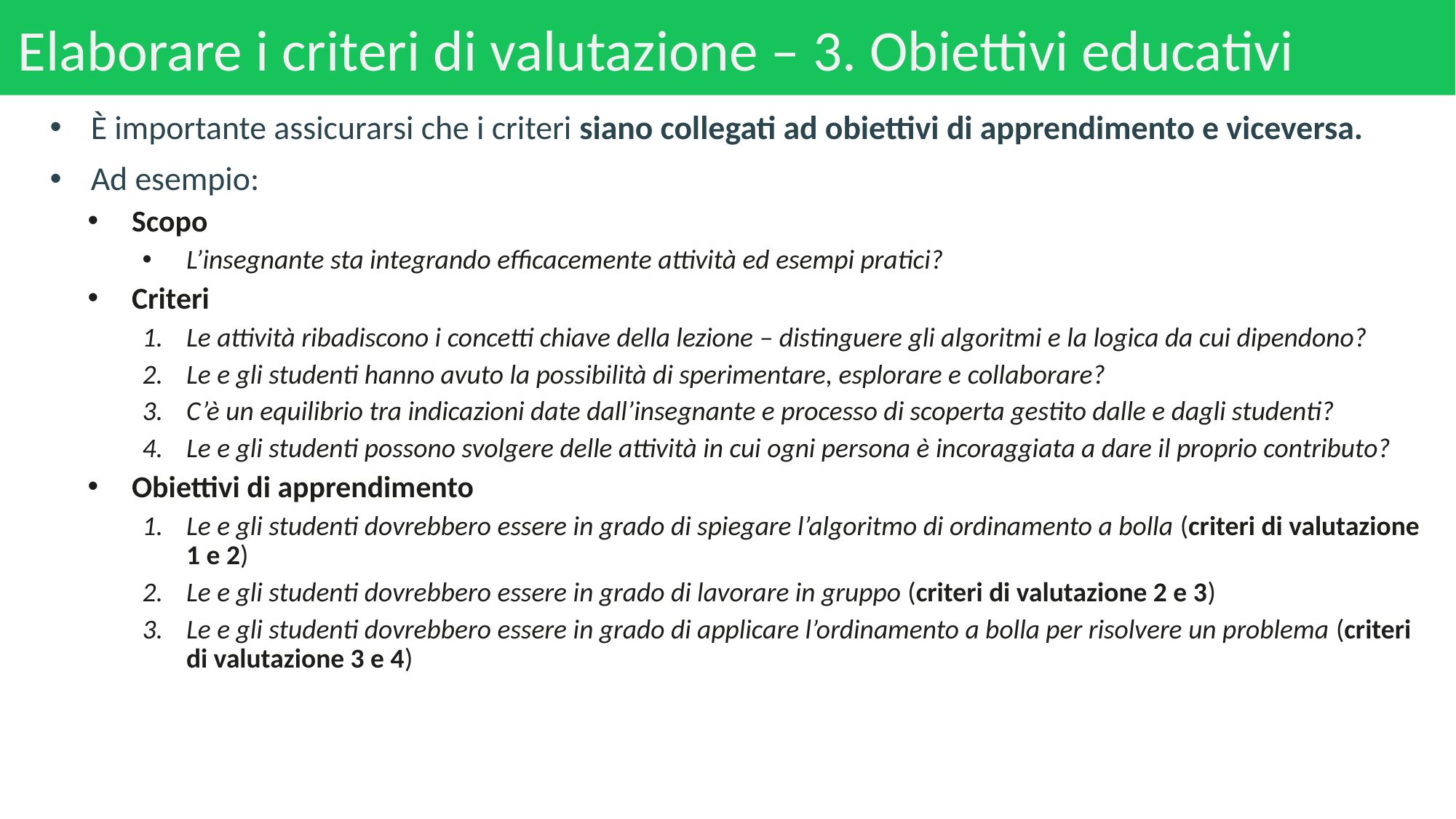

# Elaborare i criteri di valutazione – 3. Obiettivi educativi
È importante assicurarsi che i criteri siano collegati ad obiettivi di apprendimento e viceversa.
Ad esempio:
Scopo
L’insegnante sta integrando efficacemente attività ed esempi pratici?
Criteri
Le attività ribadiscono i concetti chiave della lezione – distinguere gli algoritmi e la logica da cui dipendono?
Le e gli studenti hanno avuto la possibilità di sperimentare, esplorare e collaborare?
C’è un equilibrio tra indicazioni date dall’insegnante e processo di scoperta gestito dalle e dagli studenti?
Le e gli studenti possono svolgere delle attività in cui ogni persona è incoraggiata a dare il proprio contributo?
Obiettivi di apprendimento
Le e gli studenti dovrebbero essere in grado di spiegare l’algoritmo di ordinamento a bolla (criteri di valutazione 1 e 2)
Le e gli studenti dovrebbero essere in grado di lavorare in gruppo (criteri di valutazione 2 e 3)
Le e gli studenti dovrebbero essere in grado di applicare l’ordinamento a bolla per risolvere un problema (criteri di valutazione 3 e 4)